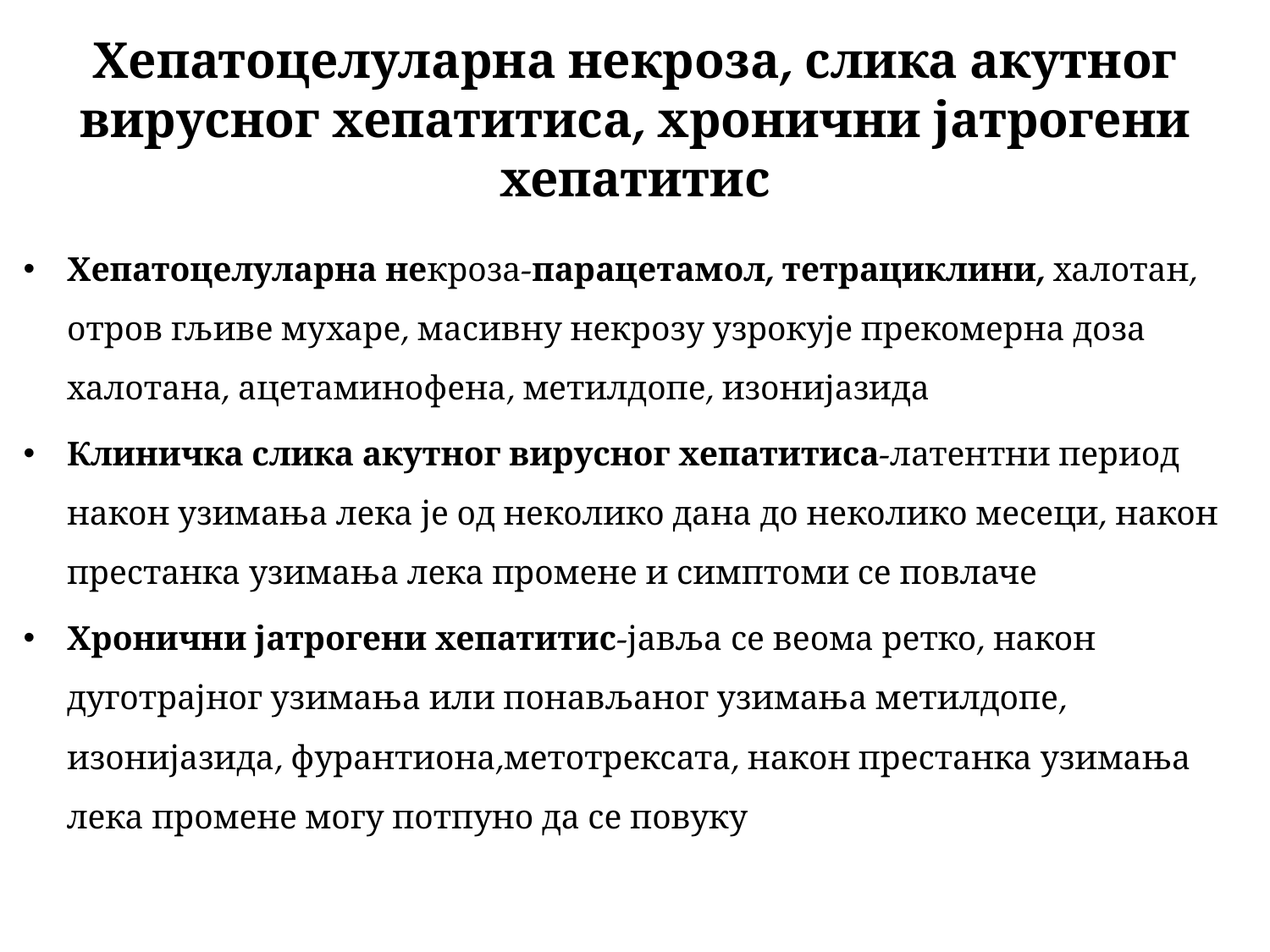

# Хепатоцелуларна некроза, слика акутног вирусног хепатитиса, хронични јатрогени хепатитис
Хепатоцелуларна некроза-парацетамол, тетрациклини, халотан, отров гљиве мухаре, масивну некрозу узрокује прекомерна доза халотана, ацетаминофена, метилдопе, изонијазида
Клиничка слика акутног вирусног хепатитиса-латентни период након узимања лека је од неколико дана до неколико месеци, након престанка узимања лека промене и симптоми се повлаче
Хронични јатрогени хепатитис-јавља се веома ретко, након дуготрајног узимања или понављаног узимања метилдопе, изонијазида, фурантиона,метотрексата, након престанка узимања лека промене могу потпуно да се повуку